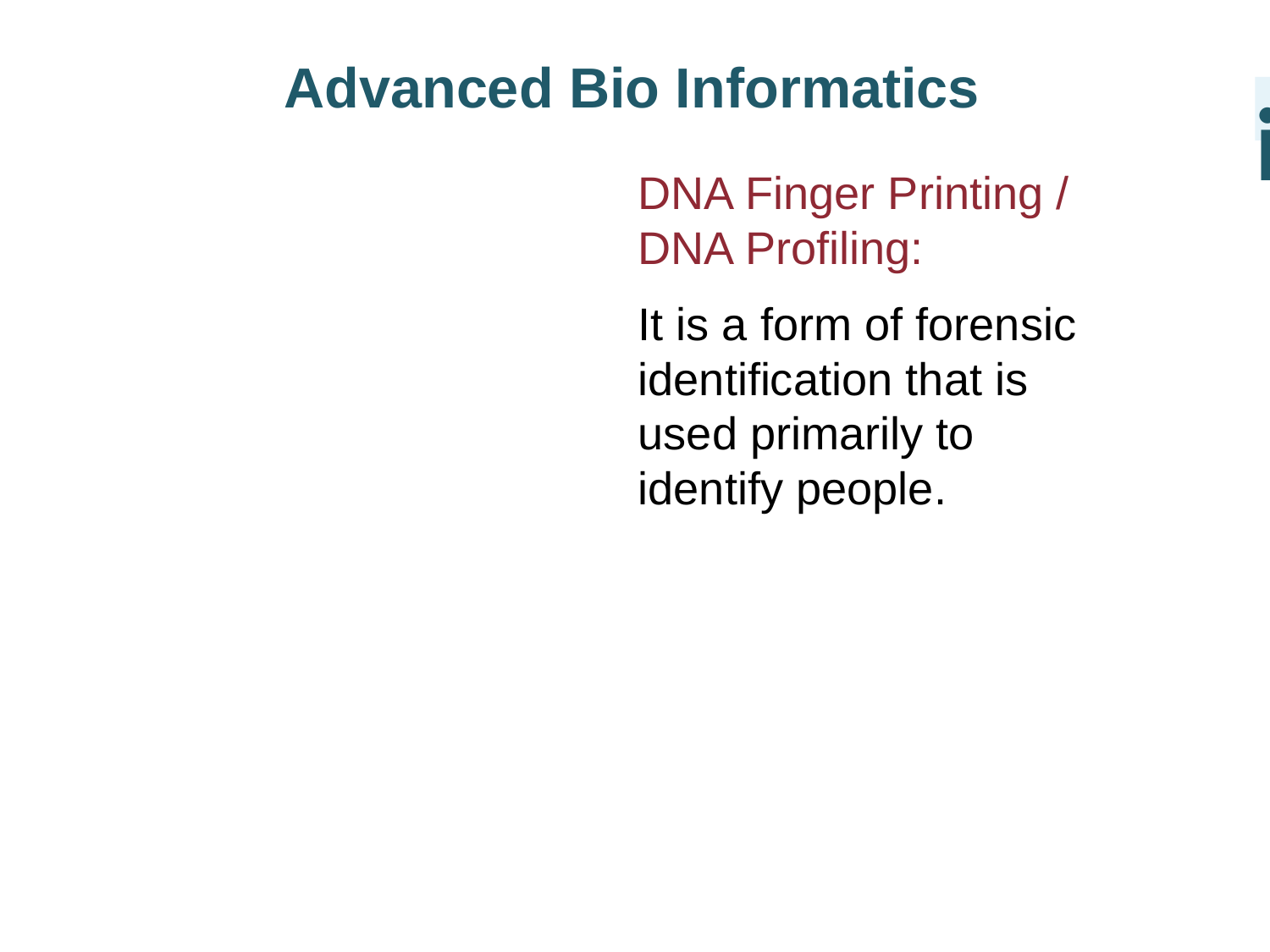

Advanced Bio Informatics
i
DNA Finger Printing / DNA Profiling:
It is a form of forensic identification that is used primarily to identify people.